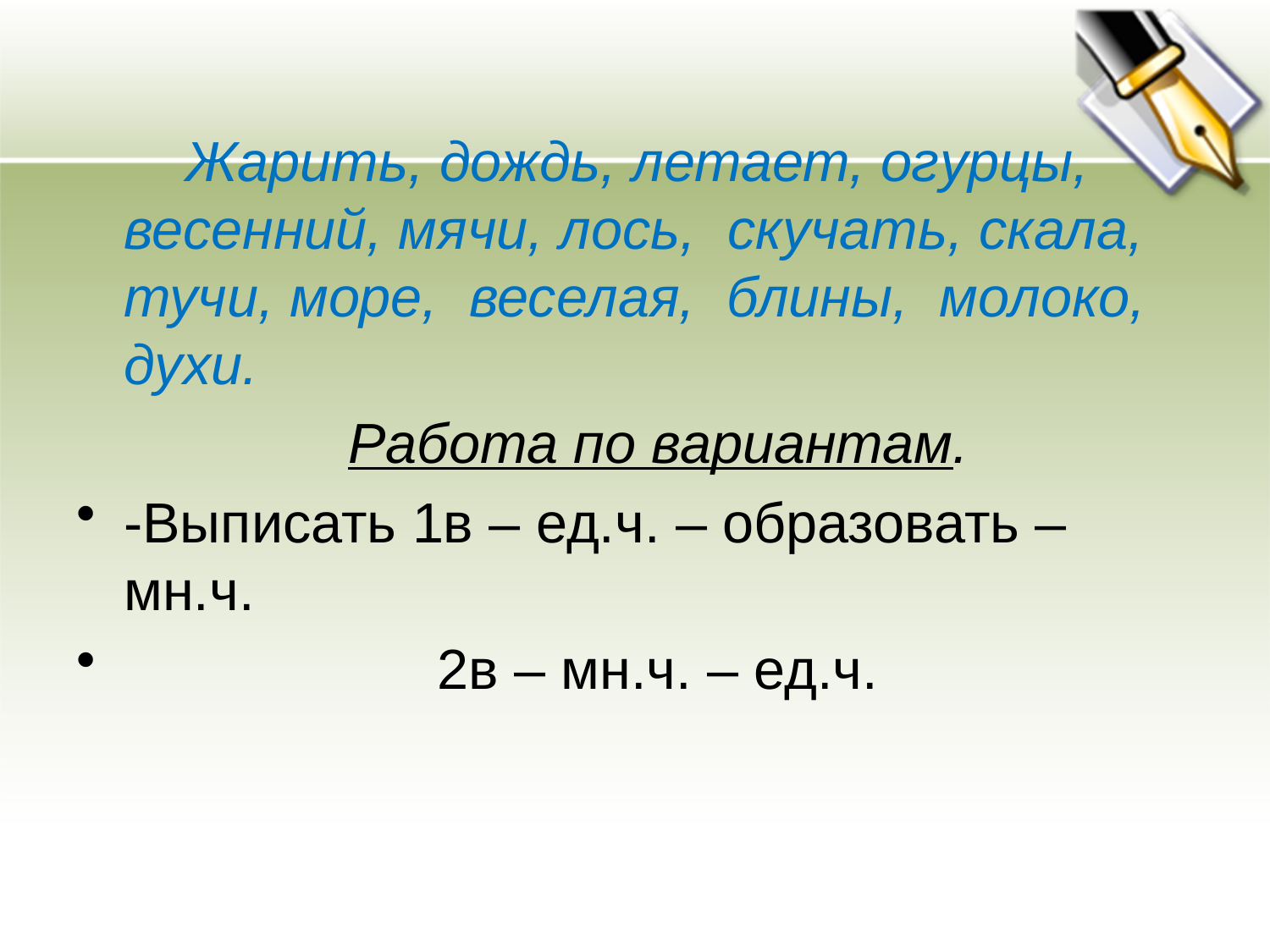

#
       Жарить, дождь, летает, огурцы,  весенний, мячи, лось,  скучать, скала, тучи, море,  веселая,  блины,  молоко, духи.
   Работа по вариантам.
-Выписать 1в – ед.ч. – образовать –мн.ч.
                    2в – мн.ч. – ед.ч.